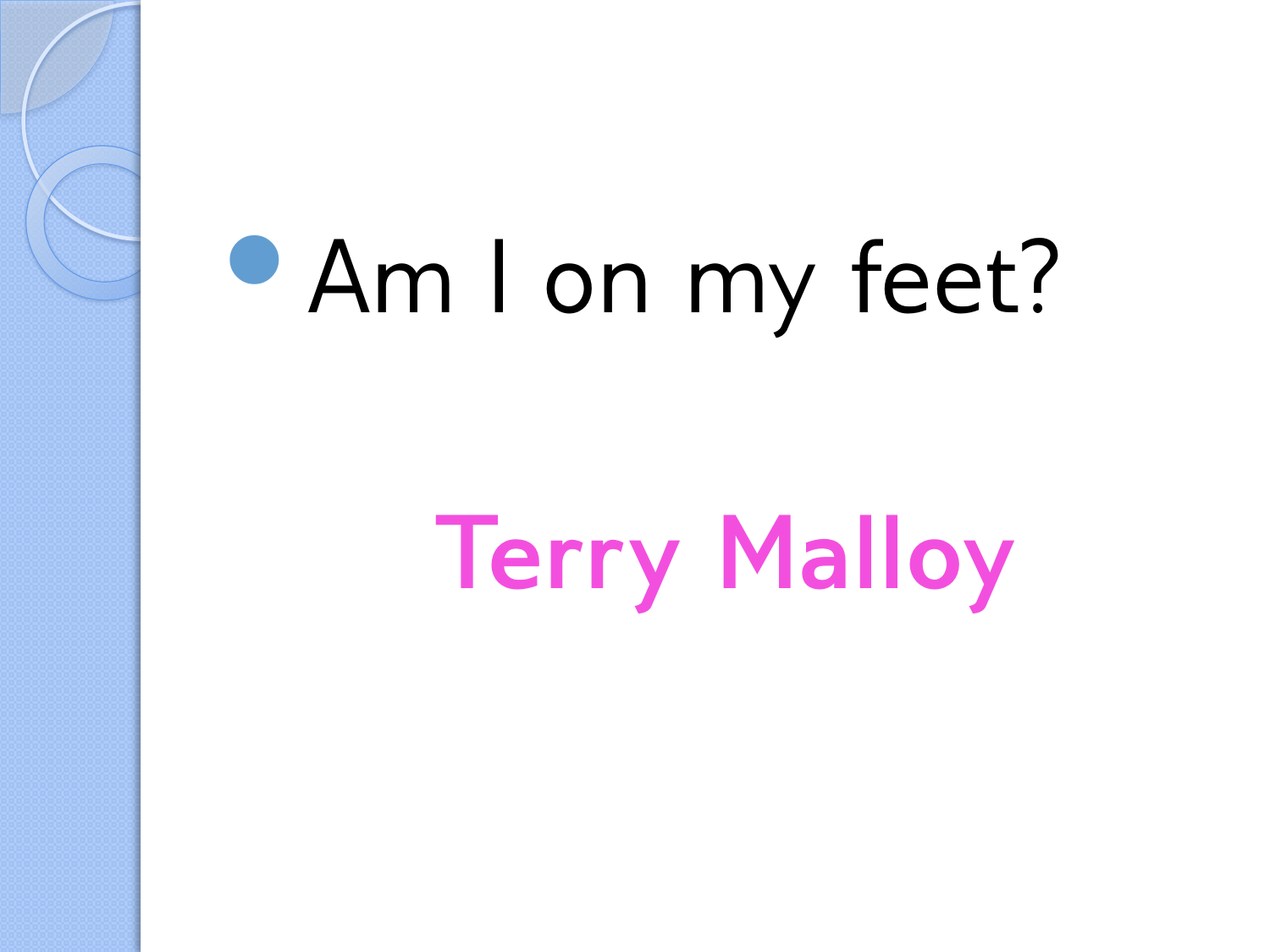

#
Am I on my feet?

Terry Malloy